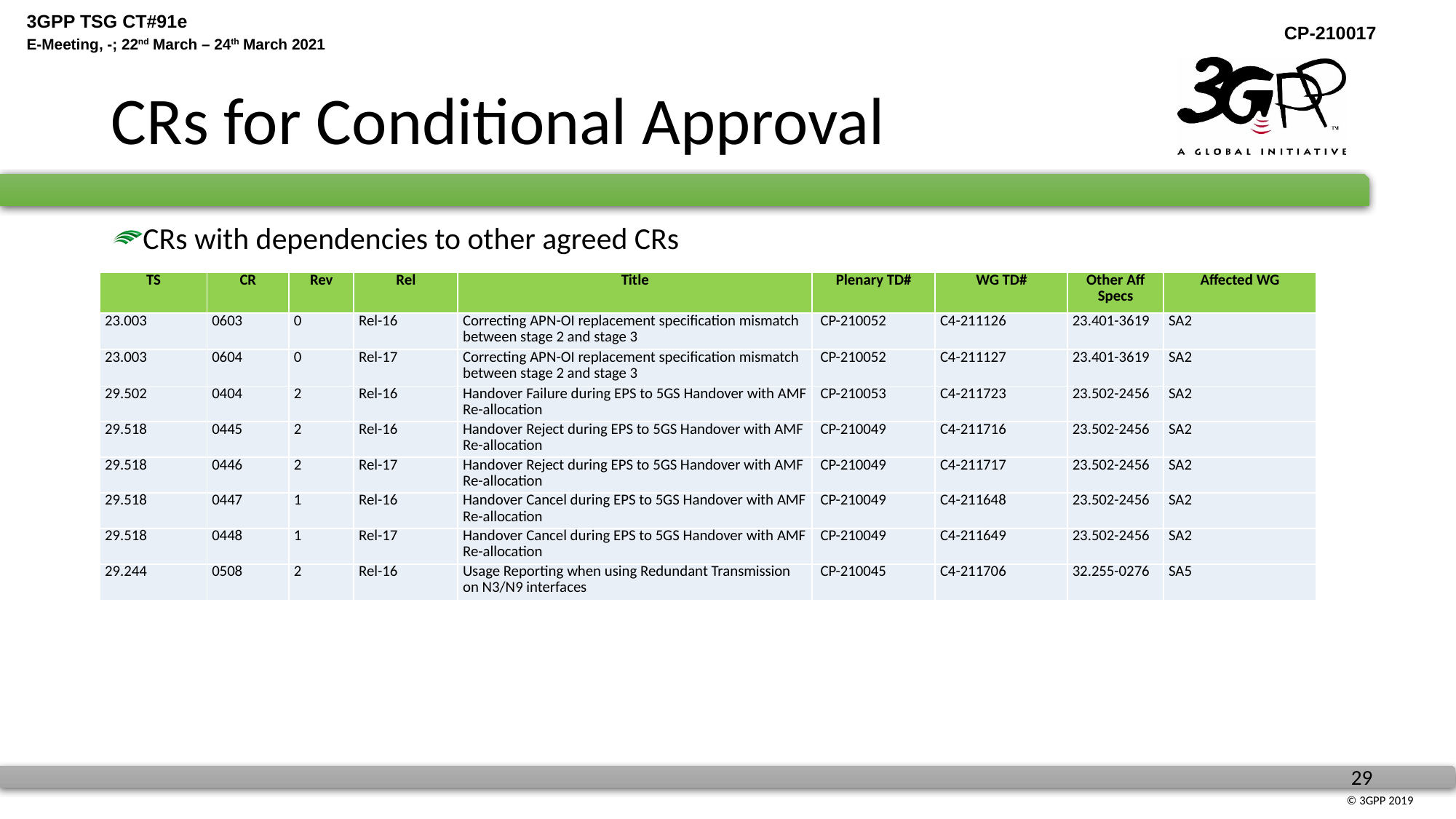

# CRs for Conditional Approval
CRs with dependencies to other agreed CRs

| TS | CR | Rev | Rel | Title | Plenary TD# | WG TD# | Other Aff Specs | Affected WG |
| --- | --- | --- | --- | --- | --- | --- | --- | --- |
| 23.003 | 0603 | 0 | Rel-16 | Correcting APN-OI replacement specification mismatch between stage 2 and stage 3 | CP-210052 | C4-211126 | 23.401-3619 | SA2 |
| 23.003 | 0604 | 0 | Rel-17 | Correcting APN-OI replacement specification mismatch between stage 2 and stage 3 | CP-210052 | C4-211127 | 23.401-3619 | SA2 |
| 29.502 | 0404 | 2 | Rel-16 | Handover Failure during EPS to 5GS Handover with AMF Re-allocation | CP-210053 | C4-211723 | 23.502-2456 | SA2 |
| 29.518 | 0445 | 2 | Rel-16 | Handover Reject during EPS to 5GS Handover with AMF Re-allocation | CP-210049 | C4-211716 | 23.502-2456 | SA2 |
| 29.518 | 0446 | 2 | Rel-17 | Handover Reject during EPS to 5GS Handover with AMF Re-allocation | CP-210049 | C4-211717 | 23.502-2456 | SA2 |
| 29.518 | 0447 | 1 | Rel-16 | Handover Cancel during EPS to 5GS Handover with AMF Re-allocation | CP-210049 | C4-211648 | 23.502-2456 | SA2 |
| 29.518 | 0448 | 1 | Rel-17 | Handover Cancel during EPS to 5GS Handover with AMF Re-allocation | CP-210049 | C4-211649 | 23.502-2456 | SA2 |
| 29.244 | 0508 | 2 | Rel-16 | Usage Reporting when using Redundant Transmission on N3/N9 interfaces | CP-210045 | C4-211706 | 32.255-0276 | SA5 |